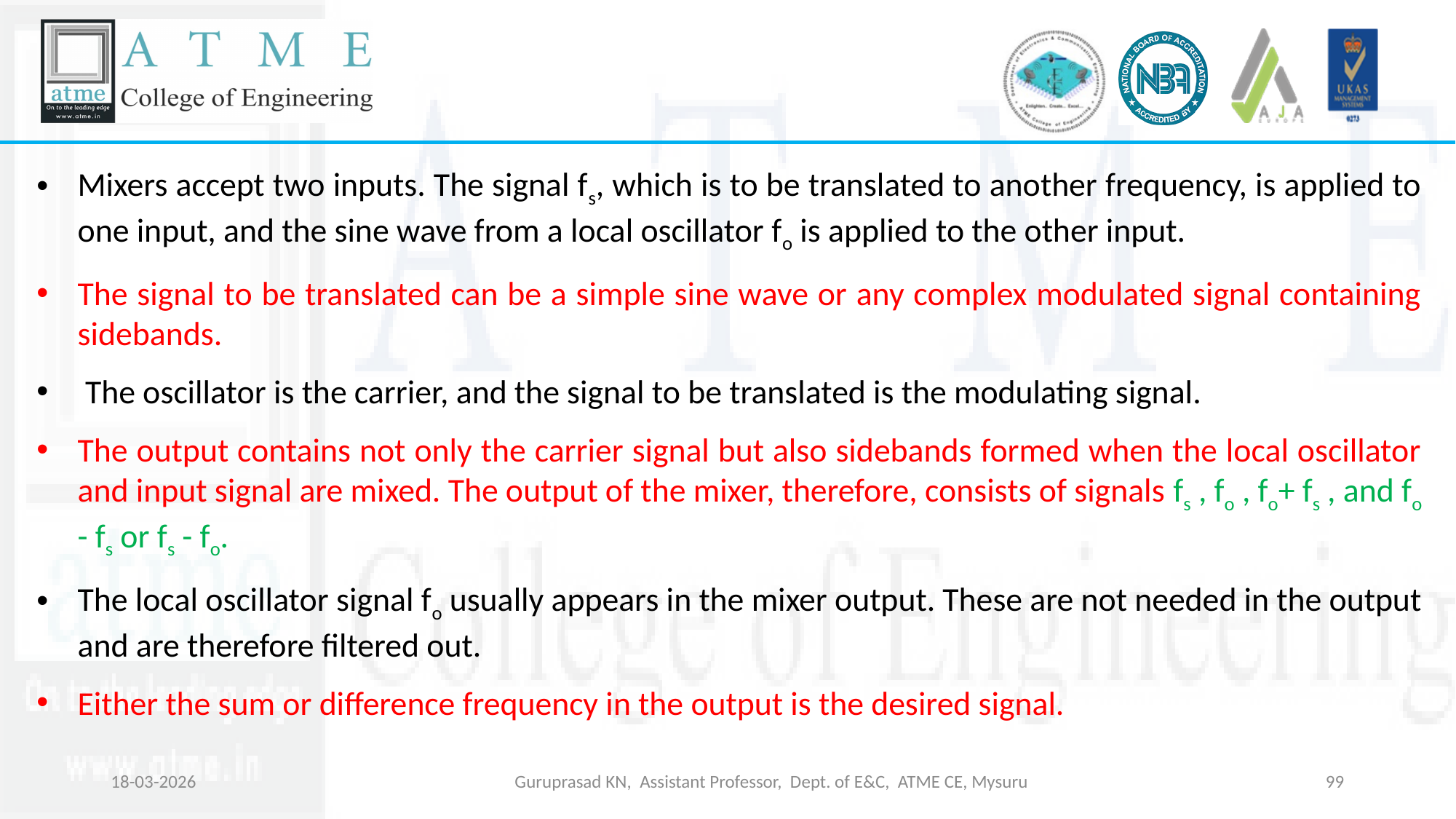

Mixers accept two inputs. The signal fs, which is to be translated to another frequency, is applied to one input, and the sine wave from a local oscillator fo is applied to the other input.

The signal to be translated can be a simple sine wave or any complex modulated signal containing sidebands.

 The oscillator is the carrier, and the signal to be translated is the modulating signal.

The output contains not only the carrier signal but also sidebands formed when the local oscillator and input signal are mixed. The output of the mixer, therefore, consists of signals fs , fo , fo+ fs , and fo - fs or fs - fo.

The local oscillator signal fo usually appears in the mixer output. These are not needed in the output and are therefore filtered out.

Either the sum or difference frequency in the output is the desired signal.
18-03-2026
Guruprasad KN,  Assistant Professor,  Dept. of E&C,  ATME CE, Mysuru
99